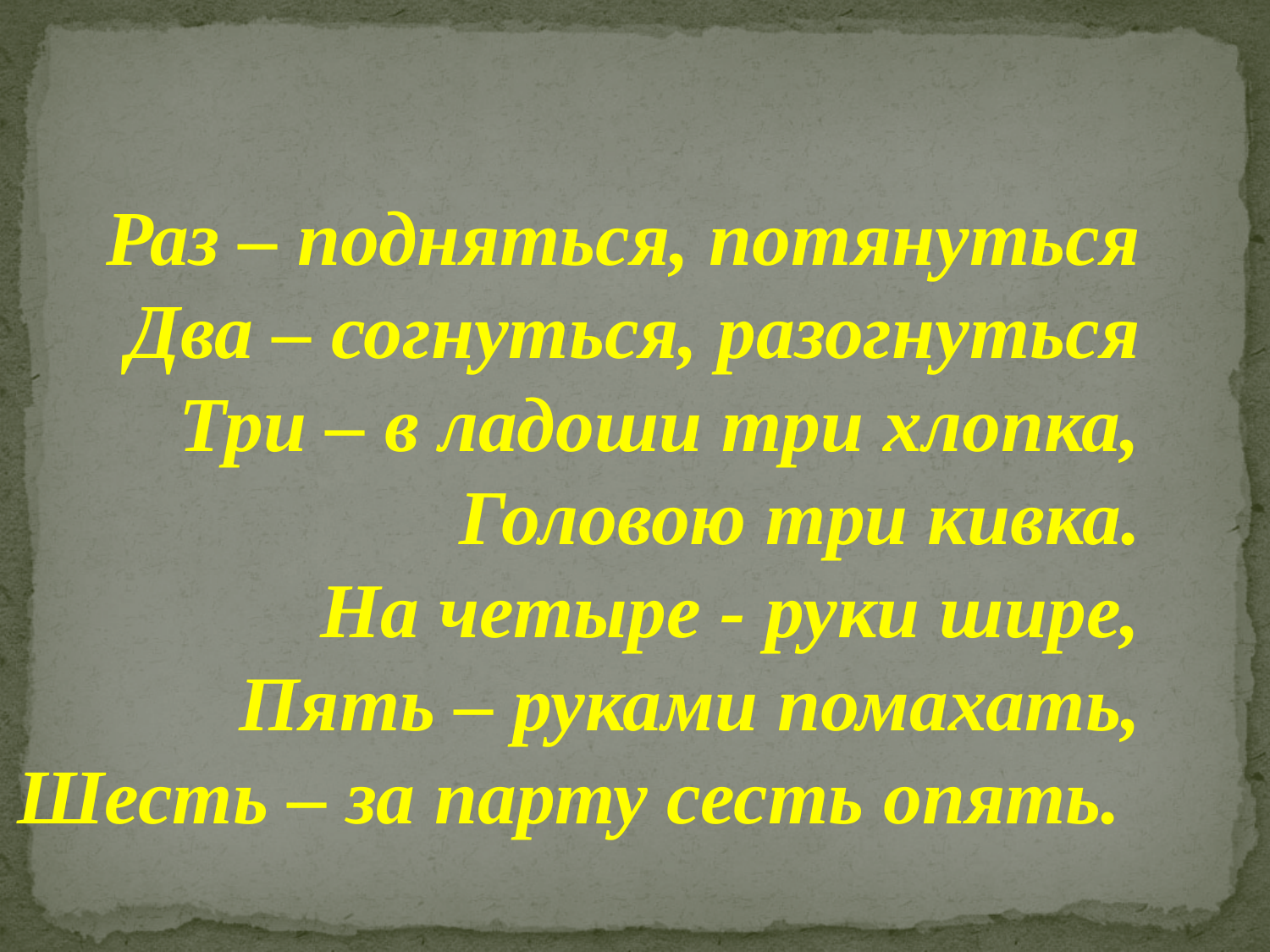

Раз – подняться, потянуться
Два – согнуться, разогнуться
 Три – в ладоши три хлопка,
Головою три кивка.
 На четыре - руки шире,
Пять – руками помахать,
Шесть – за парту сесть опять.